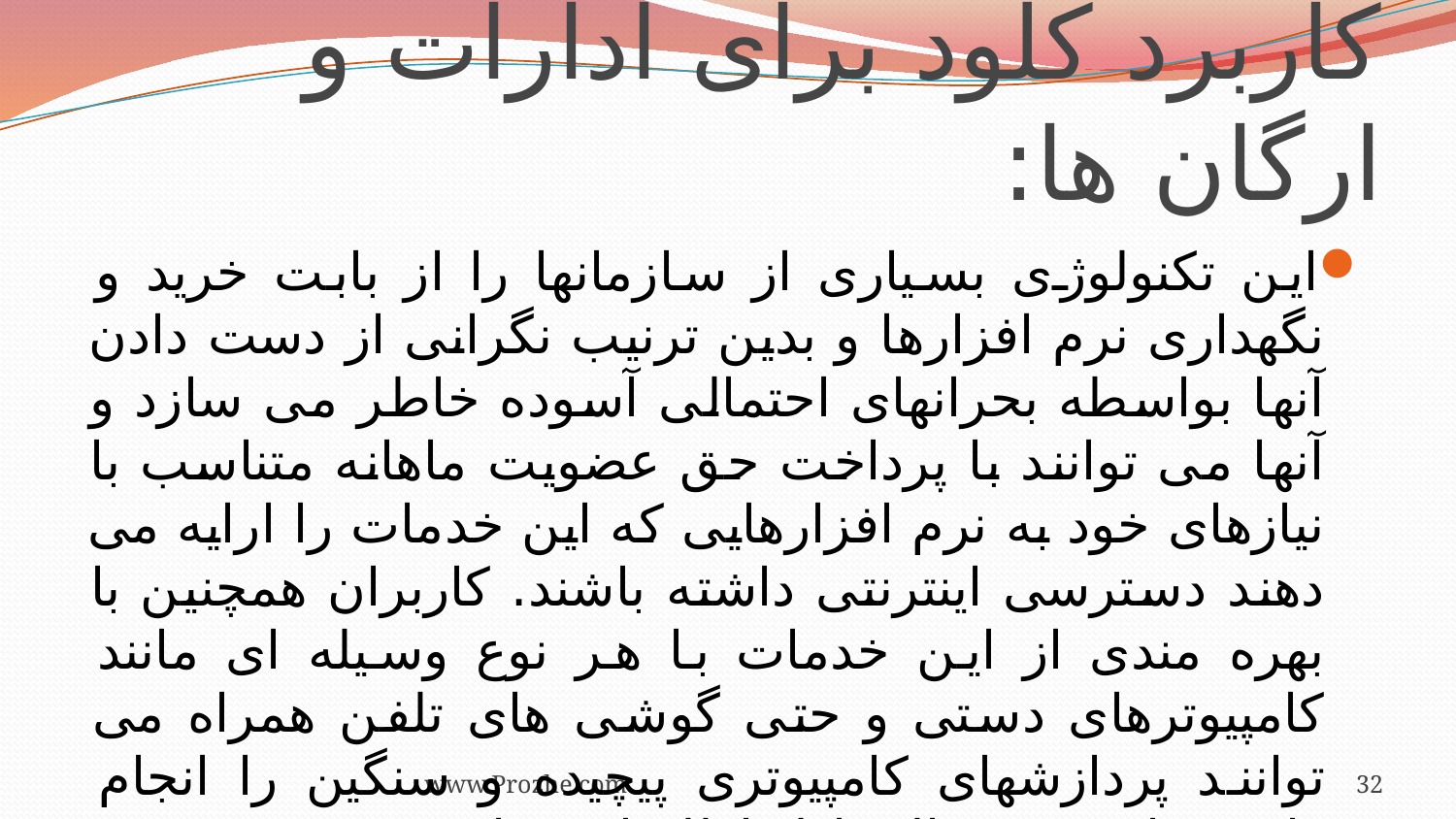

# کاربرد کلود برای ادارات و ارگان ها:
این تکنولوژی بسیاری از سازمانها را از بابت خرید و نگهداری نرم افزارها و بدین ترنیب نگرانی از دست دادن آنها بواسطه بحرانهای احتمالی آسوده خاطر می سازد و آنها می توانند با پرداخت حق عضویت ماهانه متناسب با نیازهای خود به نرم افزارهایی که این خدمات را ارایه می دهند دسترسی اینترنتی داشته باشند. کاربران همچنین با بهره مندی از این خدمات با هر نوع وسیله ای مانند کامپیوترهای دستی و حتی گوشی های تلفن همراه می توانند پردازشهای کامپیوتری پیچیده و سنگین را انجام داده و با سرعت بالا تبادل اطلاعات نمایند.
www.Prozhe.com
32